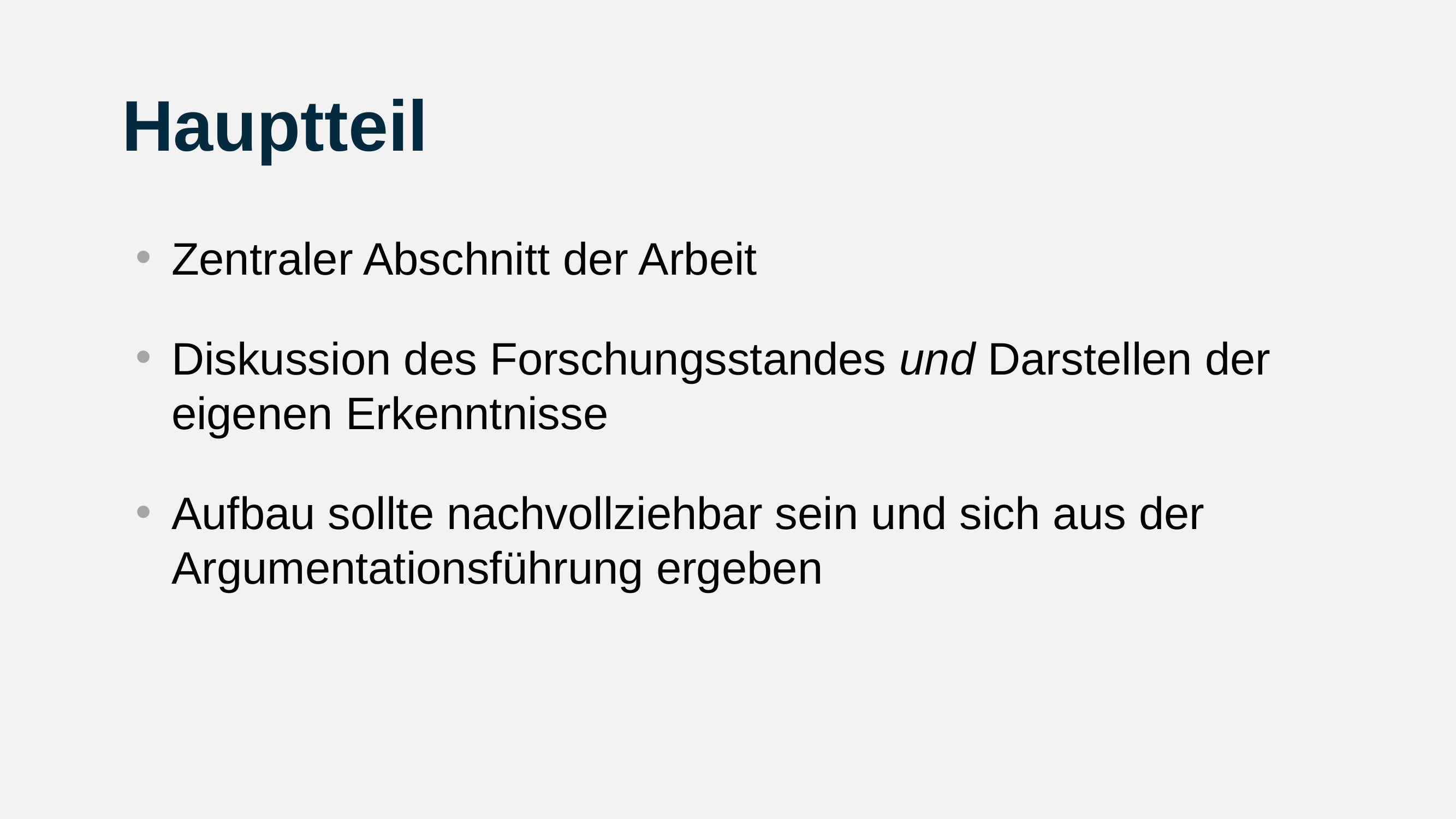

# Hauptteil
Zentraler Abschnitt der Arbeit
Diskussion des Forschungsstandes und Darstellen der eigenen Erkenntnisse
Aufbau sollte nachvollziehbar sein und sich aus der Argumentationsführung ergeben